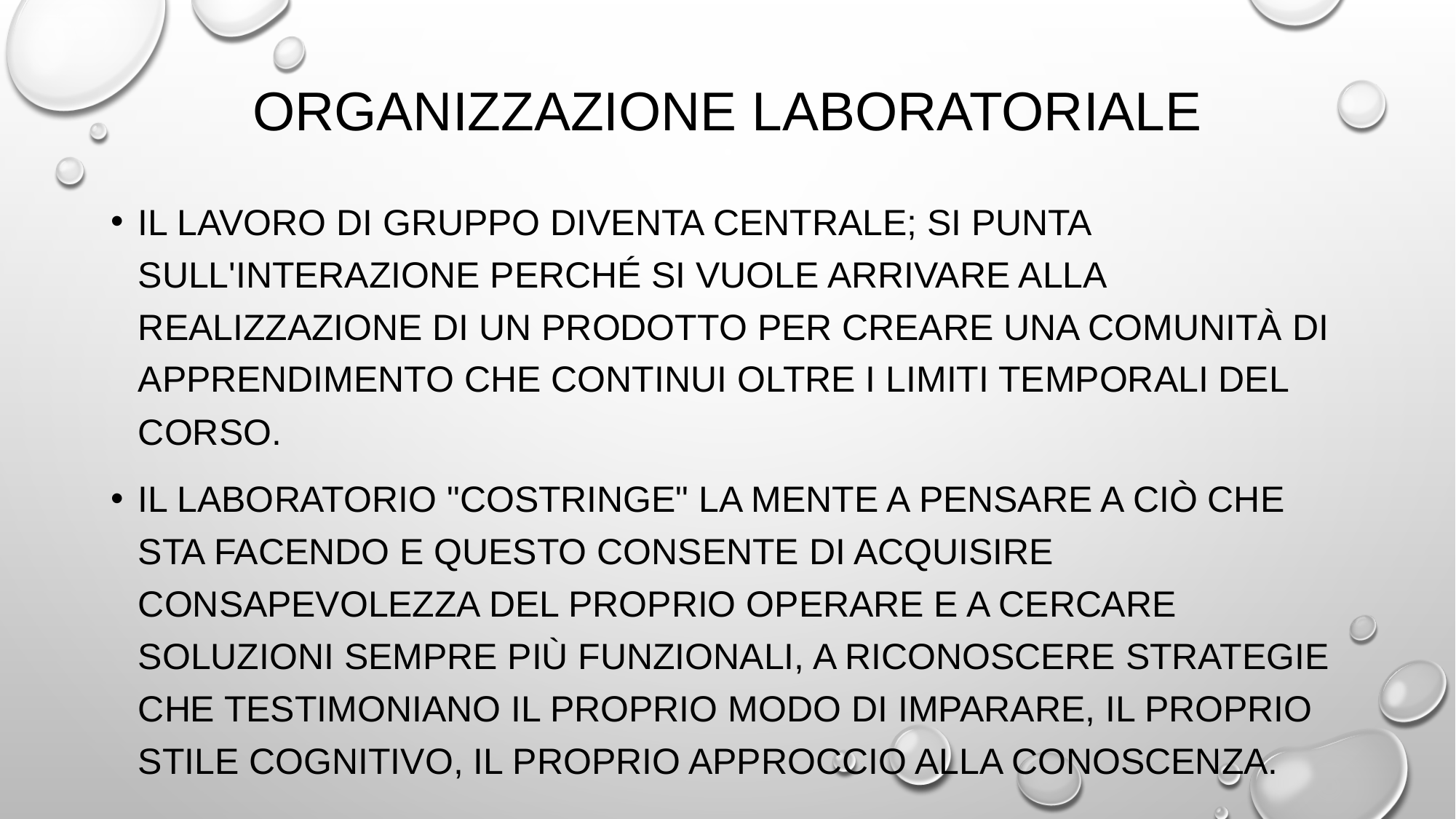

# ORGANIZZAZIONE LABORATORIALE
Il lavoro di gruppo diventa centrale; si punta sull'interazione perché si vuole arrivare alla realizzazione di un prodotto per creare una comunità di apprendimento che continui oltre i limiti temporali del corso.
Il laboratorio "costringe" la mente a pensare a ciò che sta facendo e questo consente di acquisire consapevolezza del proprio operare e a cercare soluzioni sempre più funzionali, a riconoscere strategie che testimoniano il proprio modo di imparare, il proprio stile cognitivo, il proprio approccio alla conoscenza.